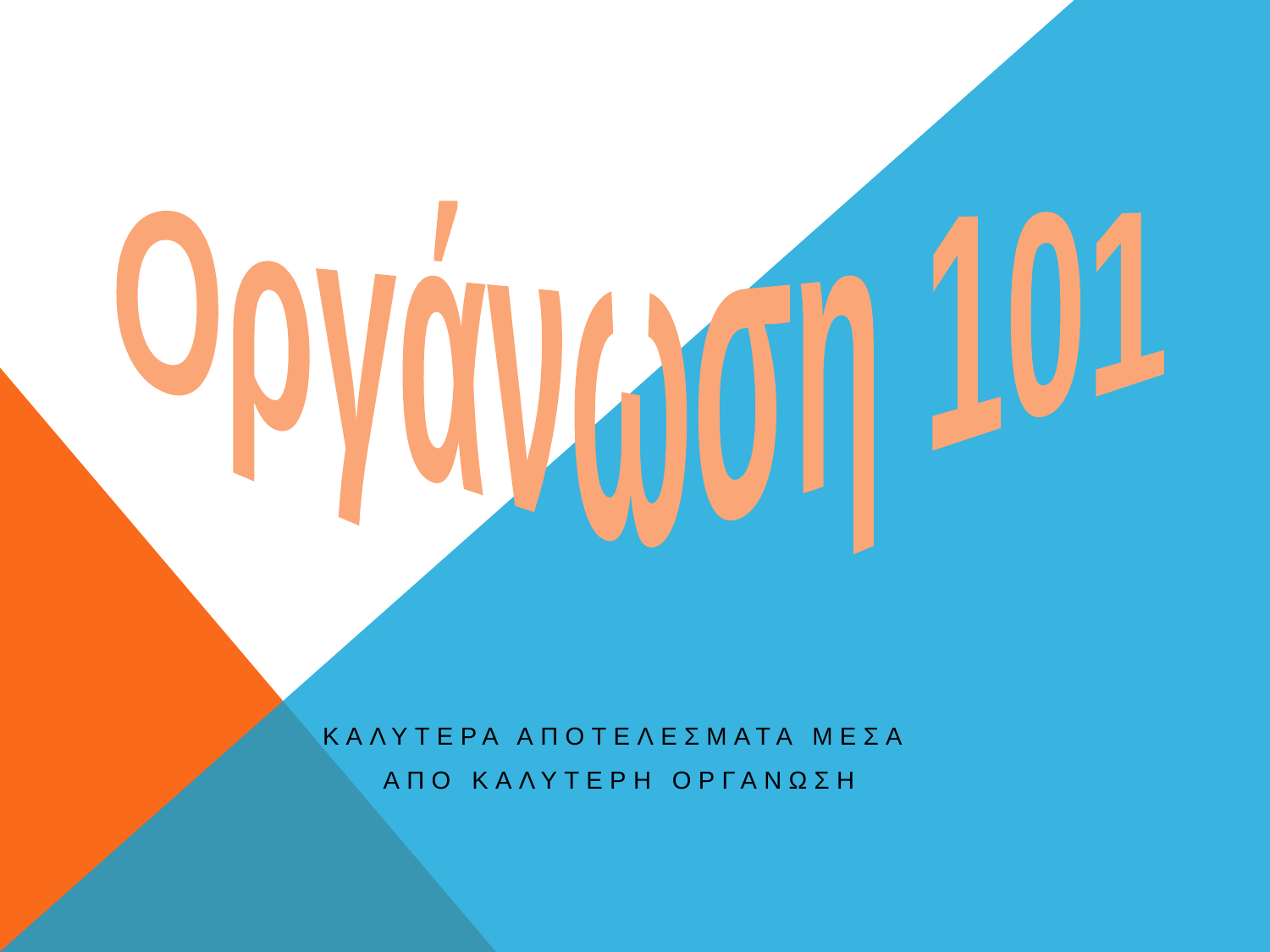

Οργάνωση 101
Καλυτερα αποτελεσματα μεσα
Απο καλυτερη οργανωση